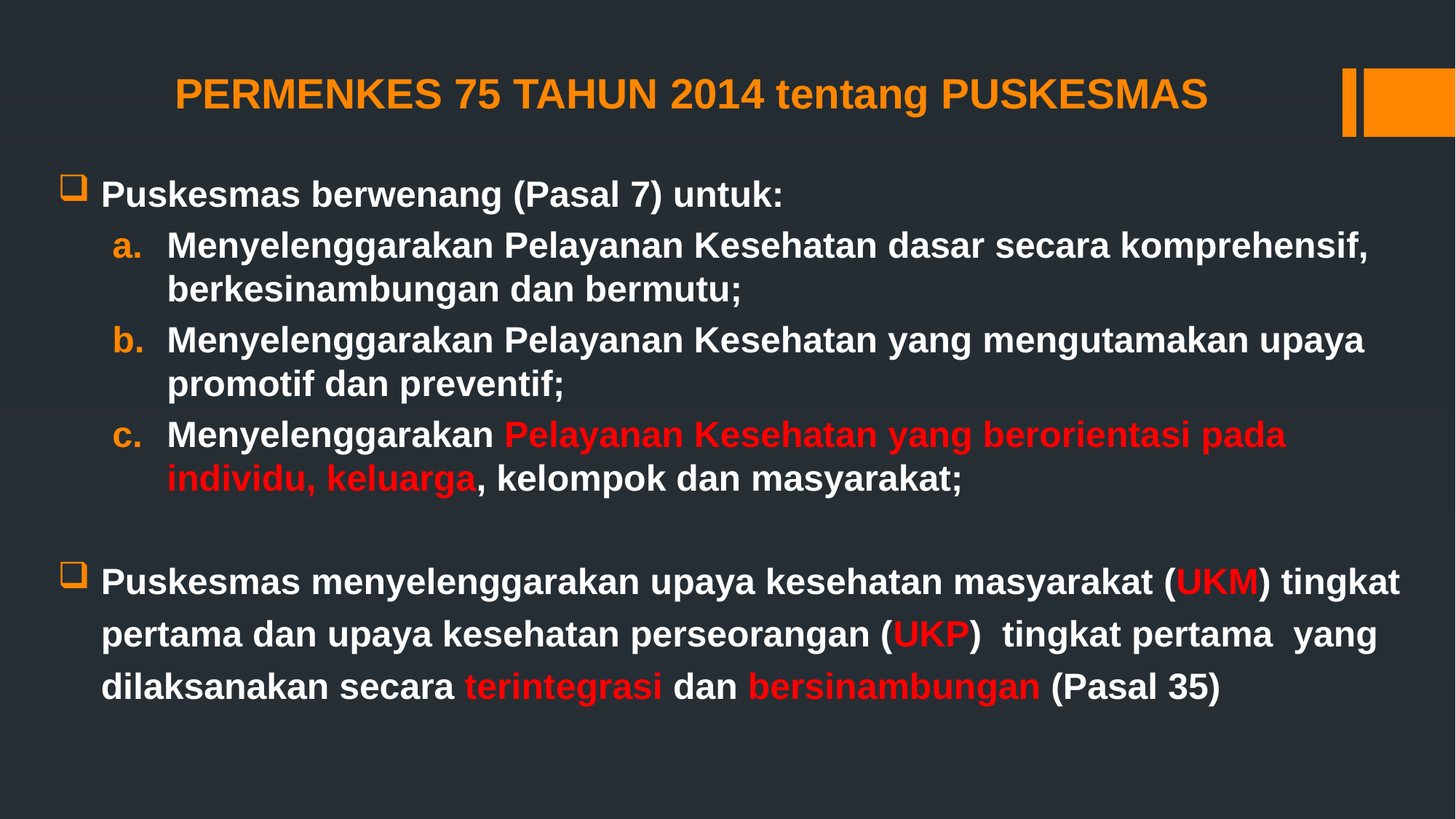

# PERMENKES 75 TAHUN 2014 tentang PUSKESMAS
Puskesmas berwenang (Pasal 7) untuk:
Menyelenggarakan Pelayanan Kesehatan dasar secara komprehensif, berkesinambungan dan bermutu;
Menyelenggarakan Pelayanan Kesehatan yang mengutamakan upaya promotif dan preventif;
Menyelenggarakan Pelayanan Kesehatan yang berorientasi pada individu, keluarga, kelompok dan masyarakat;

Puskesmas menyelenggarakan upaya kesehatan masyarakat (UKM) tingkat pertama dan upaya kesehatan perseorangan (UKP)  tingkat pertama  yang dilaksanakan secara terintegrasi dan bersinambungan (Pasal 35)